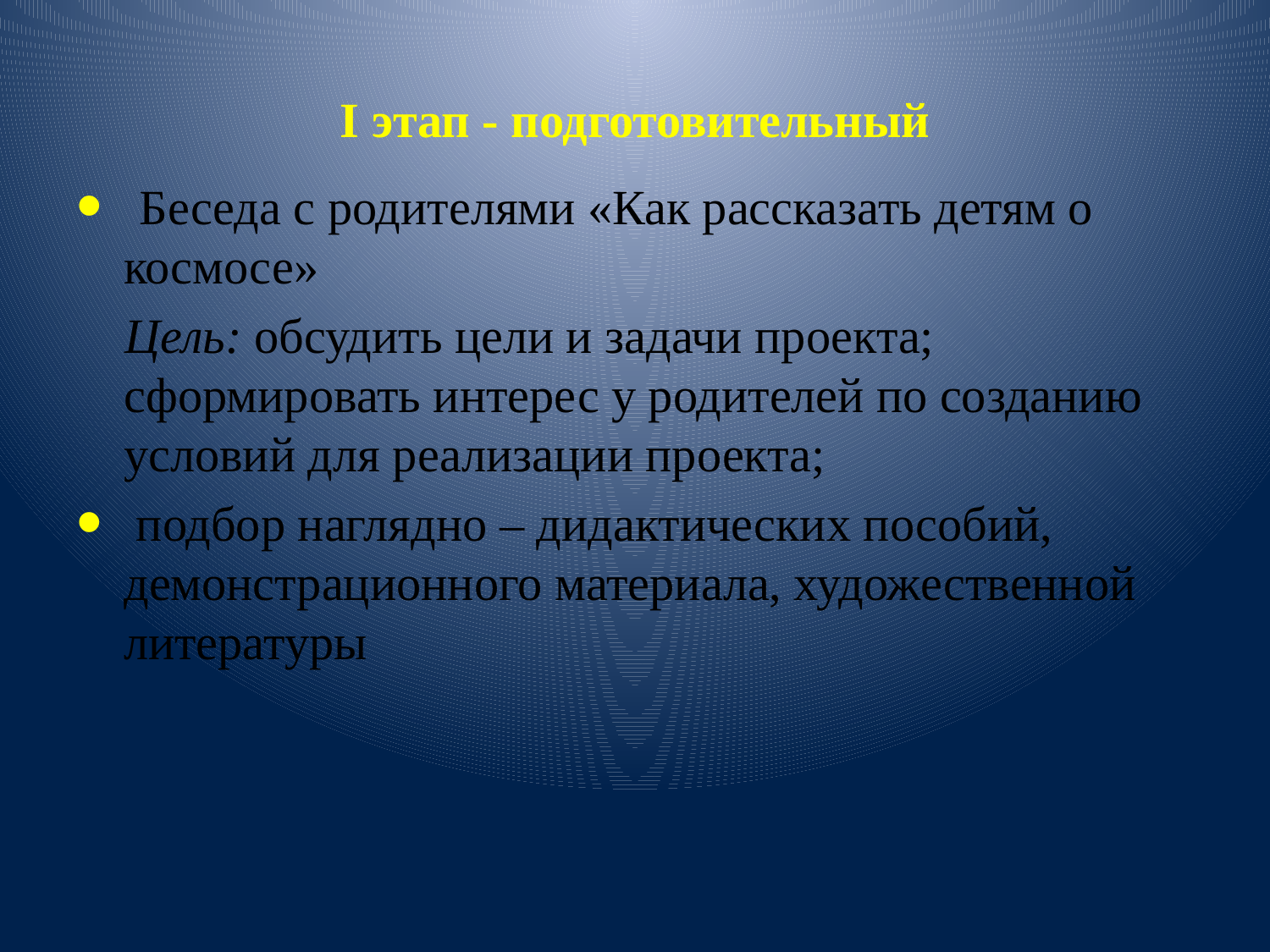

# I этап - подготовительный
 Беседа с родителями «Как рассказать детям о космосе»
    Цель: обсудить цели и задачи проекта; сформировать интерес у родителей по созданию условий для реализации проекта;
 подбор наглядно – дидактических пособий, демонстрационного материала, художественной литературы